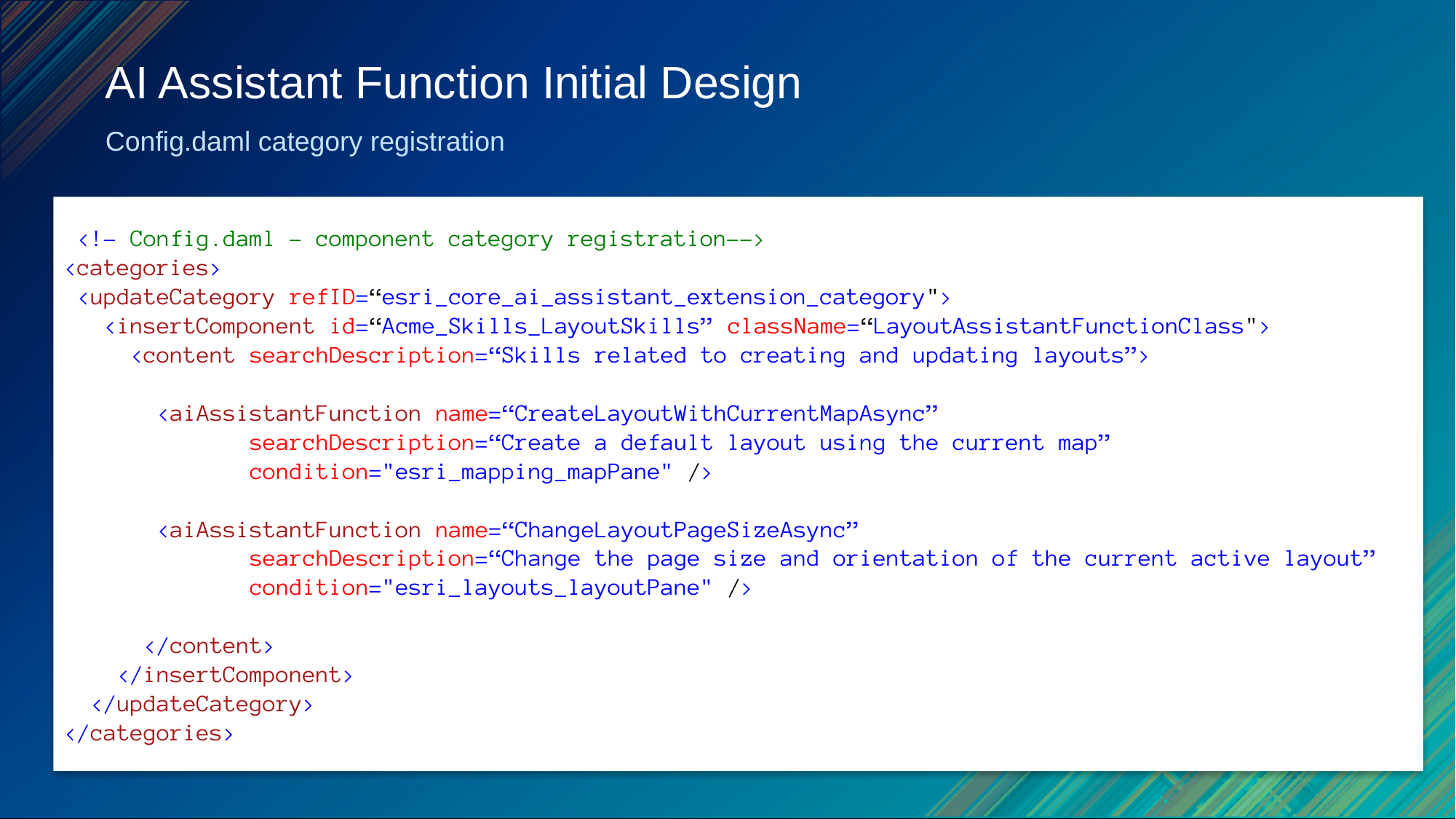

# AI Assistant Function Initial Design
Config.daml category registration
 <!– Config.daml – component category registration-->
<categories>
 <updateCategory refID=“esri_core_ai_assistant_extension_category">
   <insertComponent id=“Acme_Skills_LayoutSkills” className=“LayoutAssistantFunctionClass">
     <content searchDescription=“Skills related to creating and updating layouts”>

       <aiAssistantFunction name=“CreateLayoutWithCurrentMapAsync”
              searchDescription=“Create a default layout using the current map”
              condition="esri_mapping_mapPane" />

       <aiAssistantFunction name=“ChangeLayoutPageSizeAsync”
              searchDescription=“Change the page size and orientation of the current active layout”
              condition="esri_layouts_layoutPane" />

      </content>
    </insertComponent>
  </updateCategory>
</categories>